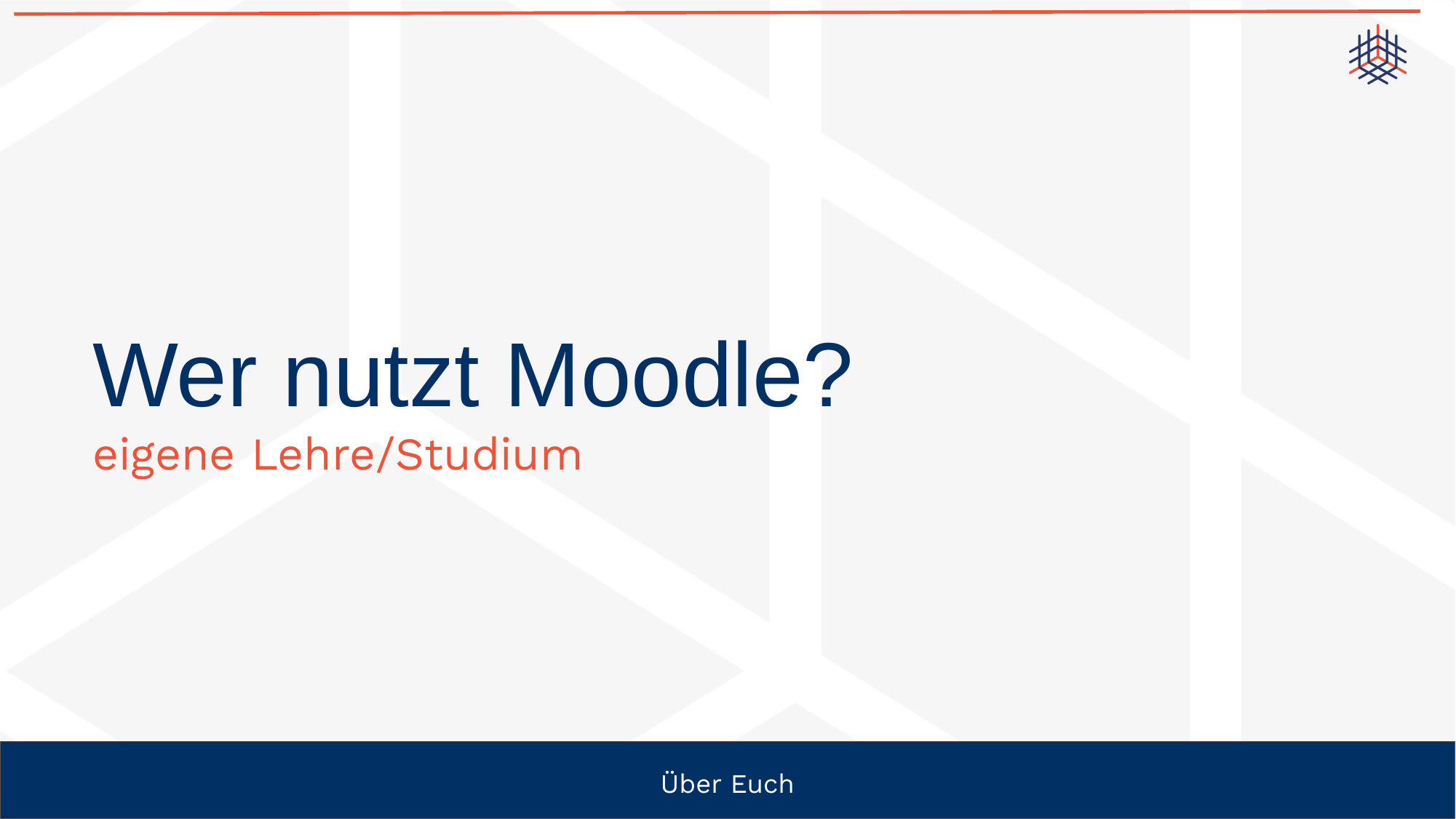

# Wer nutzt Moodle?
eigene Lehre/Studium
Über Euch